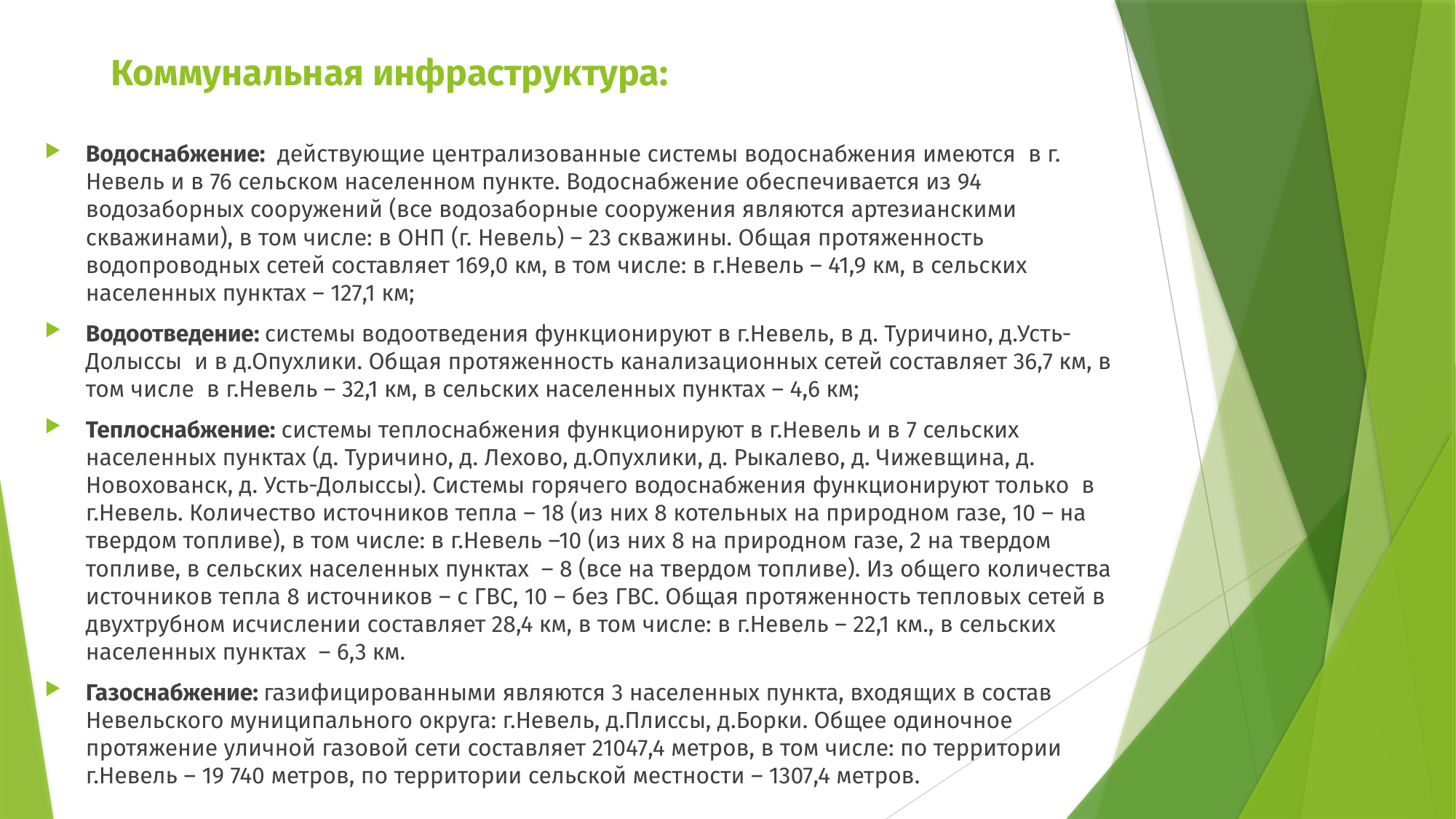

# Коммунальная инфраструктура:
Водоснабжение:  действующие централизованные системы водоснабжения имеются  в г. Невель и в 76 сельском населенном пункте. Водоснабжение обеспечивается из 94 водозаборных сооружений (все водозаборные сооружения являются артезианскими скважинами), в том числе: в ОНП (г. Невель) – 23 скважины. Общая протяженность водопроводных сетей составляет 169,0 км, в том числе: в г.Невель – 41,9 км, в сельских населенных пунктах – 127,1 км;
Водоотведение: системы водоотведения функционируют в г.Невель, в д. Туричино, д.Усть-Долыссы  и в д.Опухлики. Общая протяженность канализационных сетей составляет 36,7 км, в том числе  в г.Невель – 32,1 км, в сельских населенных пунктах – 4,6 км;
Теплоснабжение: системы теплоснабжения функционируют в г.Невель и в 7 сельских населенных пунктах (д. Туричино, д. Лехово, д.Опухлики, д. Рыкалево, д. Чижевщина, д. Новохованск, д. Усть-Долыссы). Системы горячего водоснабжения функционируют только  в г.Невель. Количество источников тепла – 18 (из них 8 котельных на природном газе, 10 – на твердом топливе), в том числе: в г.Невель –10 (из них 8 на природном газе, 2 на твердом топливе, в сельских населенных пунктах  – 8 (все на твердом топливе). Из общего количества источников тепла 8 источников – с ГВС, 10 – без ГВС. Общая протяженность тепловых сетей в двухтрубном исчислении составляет 28,4 км, в том числе: в г.Невель – 22,1 км., в сельских населенных пунктах  – 6,3 км.
Газоснабжение: газифицированными являются 3 населенных пункта, входящих в состав Невельского муниципального округа: г.Невель, д.Плиссы, д.Борки. Общее одиночное протяжение уличной газовой сети составляет 21047,4 метров, в том числе: по территории г.Невель – 19 740 метров, по территории сельской местности – 1307,4 метров.